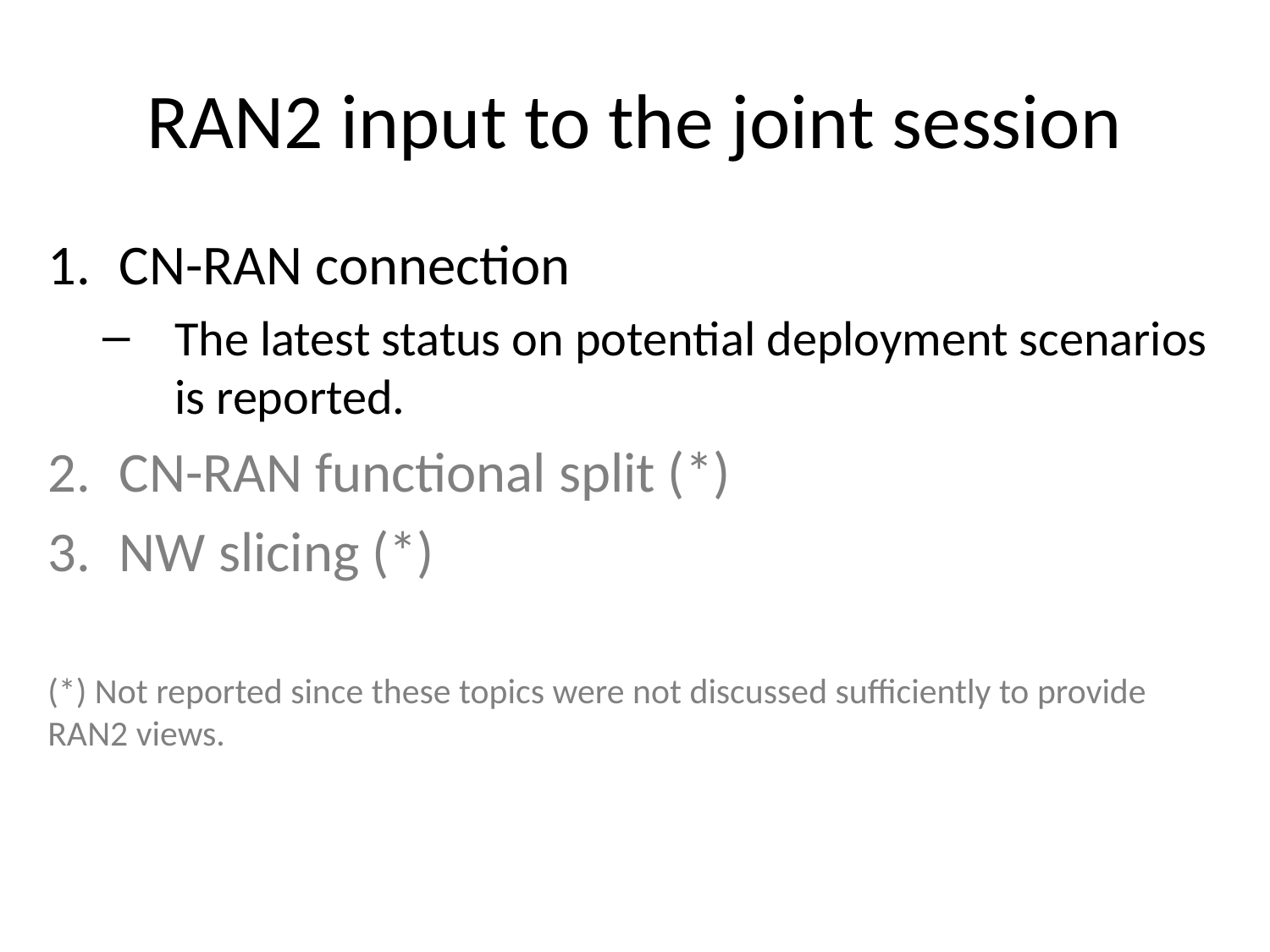

# RAN2 input to the joint session
CN-RAN connection
The latest status on potential deployment scenarios is reported.
CN-RAN functional split (*)
NW slicing (*)

(*) Not reported since these topics were not discussed sufficiently to provide RAN2 views.